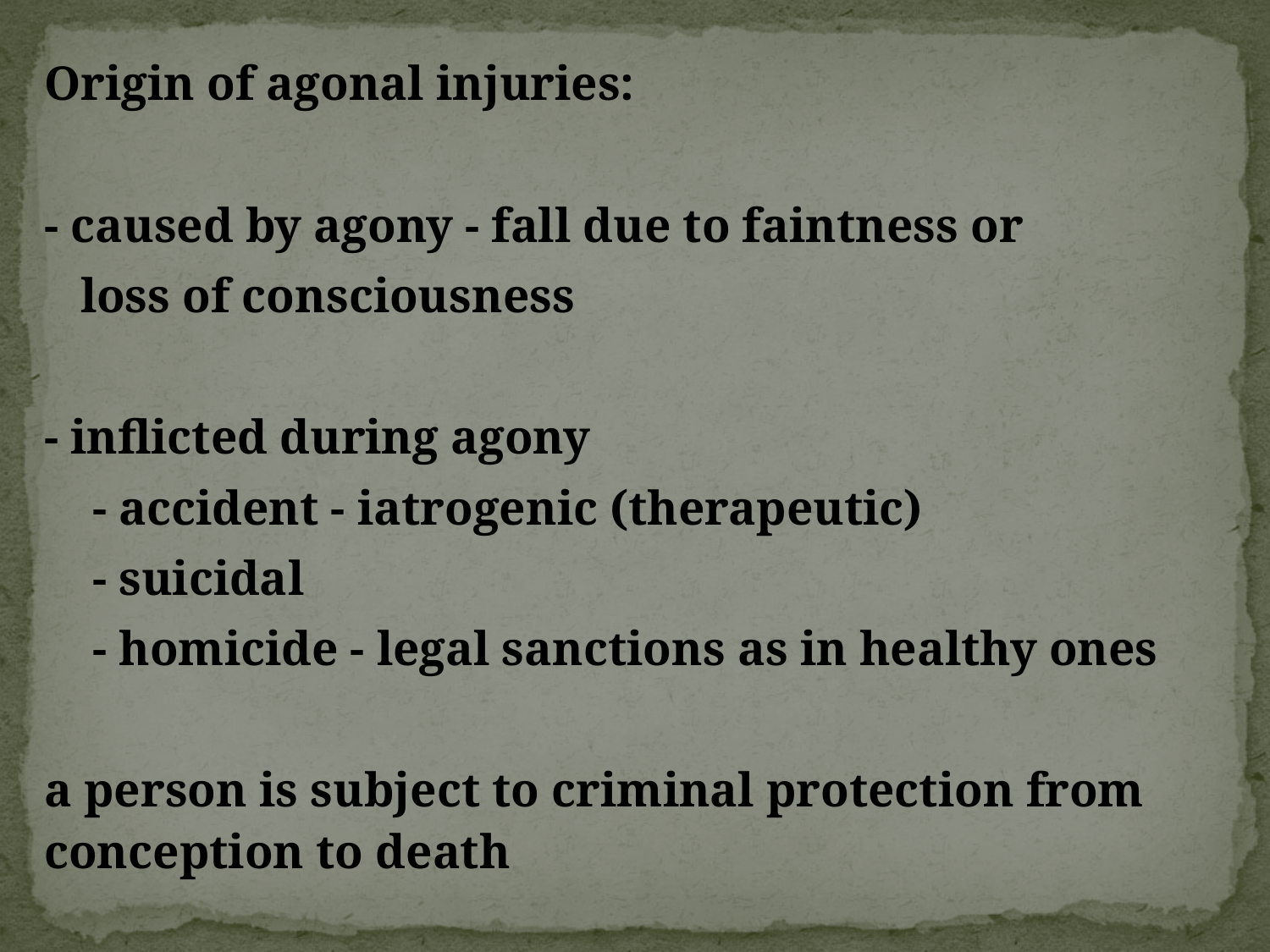

Origin of agonal injuries:

- caused by agony - fall due to faintness or
   loss of consciousness

- inflicted during agony
    - accident - iatrogenic (therapeutic)
    - suicidal
    - homicide - legal sanctions as in healthy ones

a person is subject to criminal protection from conception to death